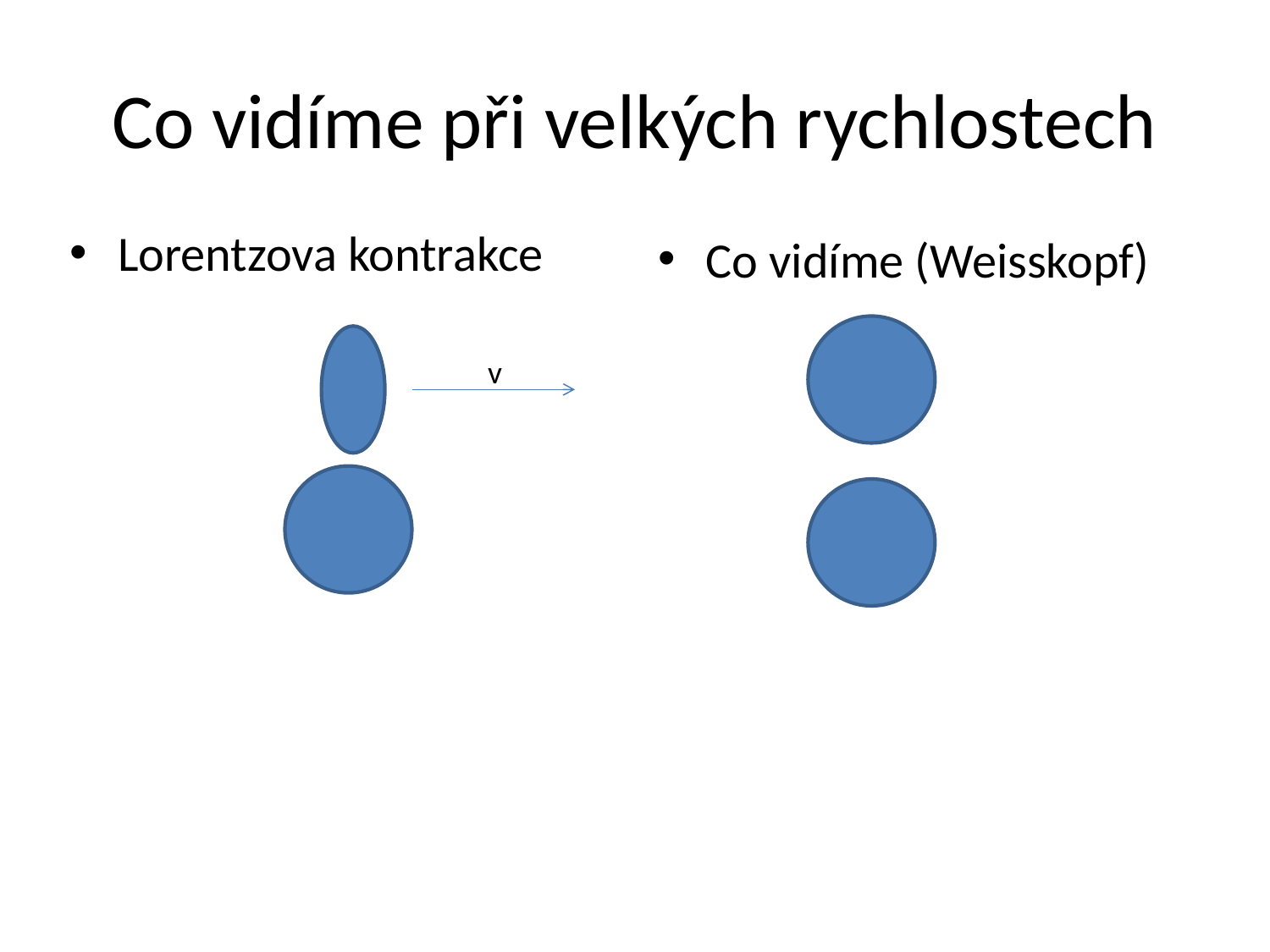

# Co vidíme při velkých rychlostech
Lorentzova kontrakce

Co vidíme (Weisskopf)

v